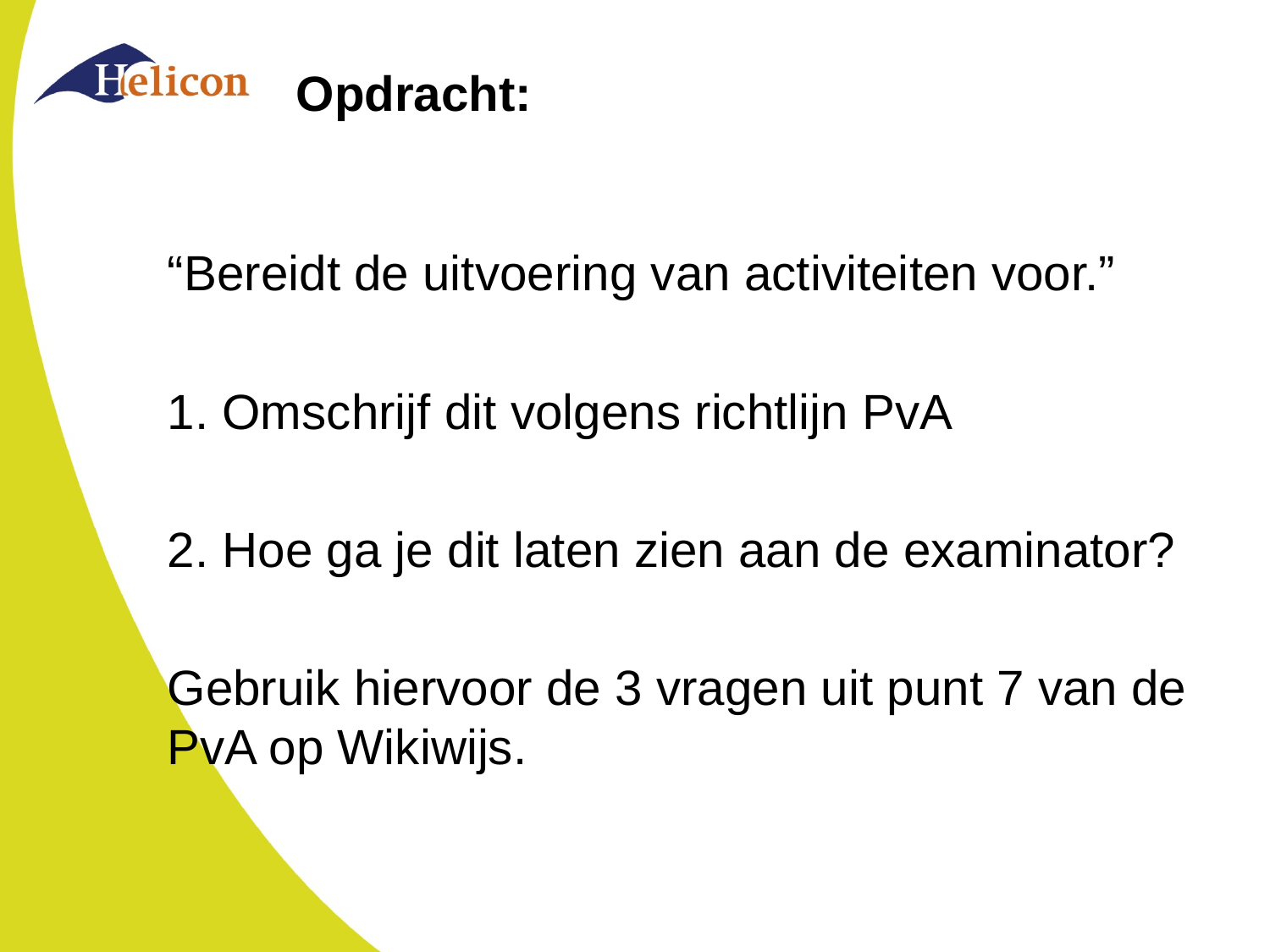

# Opdracht:

“Bereidt de uitvoering van activiteiten voor.”

1. Omschrijf dit volgens richtlijn PvA

2. Hoe ga je dit laten zien aan de examinator?

Gebruik hiervoor de 3 vragen uit punt 7 van de PvA op Wikiwijs.